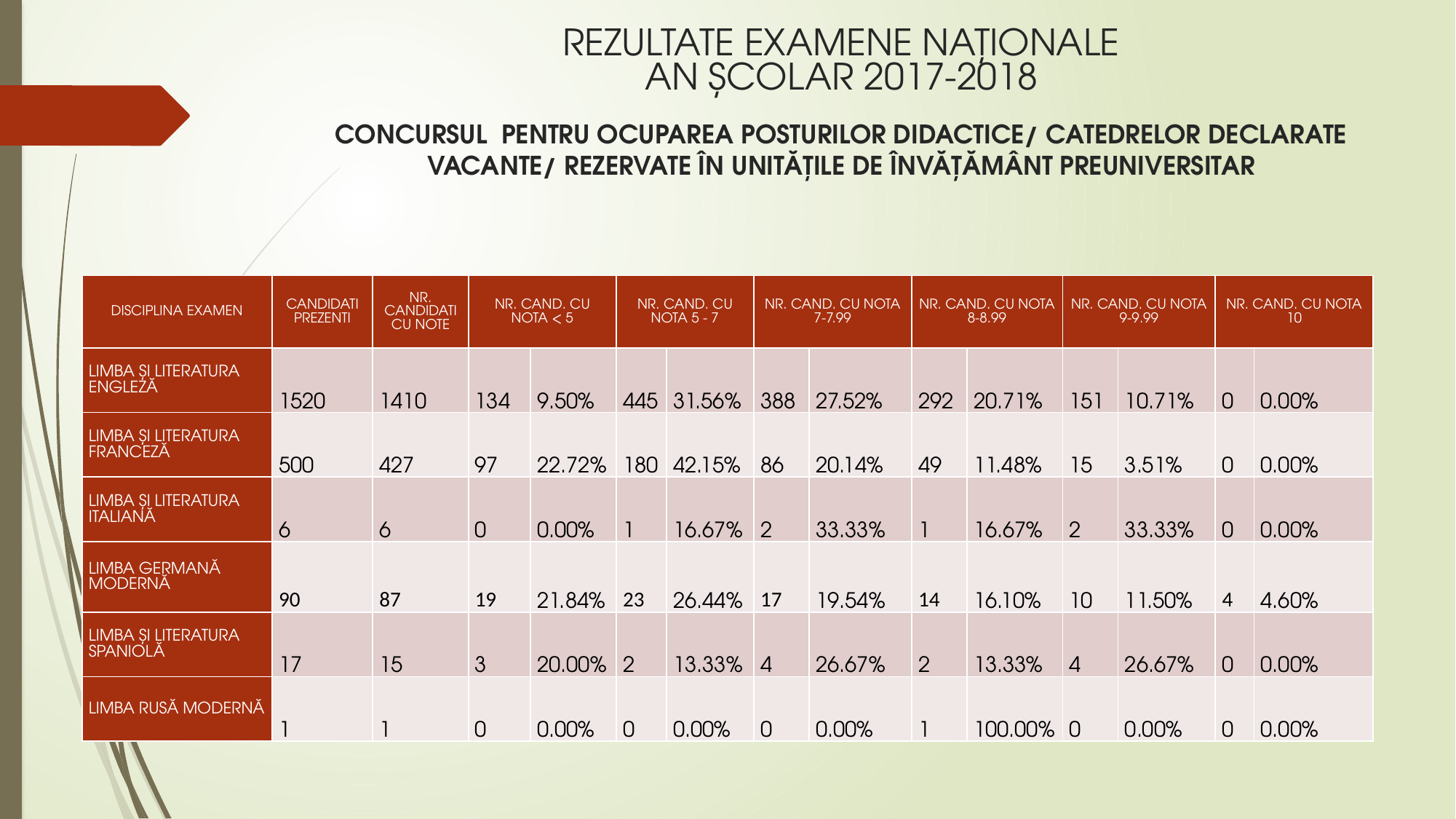

REZULTATE EXAMENE NAȚIONALE
AN ȘCOLAR 2017-2018
# CONCURSUL  PENTRU OCUPAREA POSTURILOR DIDACTICE/ CATEDRELOR DECLARATE VACANTE/ REZERVATE ÎN UNITĂȚILE DE ÎNVĂȚĂMÂNT PREUNIVERSITAR
| DISCIPLINA EXAMEN | CANDIDATI PREZENTI | NR. CANDIDATI CU NOTE | NR. CAND. CU NOTA < 5 |  | NR. CAND. CU NOTA 5 - 7 |  | NR. CAND. CU NOTA 7-7.99 |  | NR. CAND. CU NOTA 8-8.99 |  | NR. CAND. CU NOTA 9-9.99 |  | NR. CAND. CU NOTA 10 |  |
| --- | --- | --- | --- | --- | --- | --- | --- | --- | --- | --- | --- | --- | --- | --- |
| LIMBA ȘI LITERATURA ENGLEZĂ | 1520 | 1410 | 134 | 9.50% | 445 | 31.56% | 388 | 27.52% | 292 | 20.71% | 151 | 10.71% | 0 | 0.00% |
| LIMBA ȘI LITERATURA FRANCEZĂ | 500 | 427 | 97 | 22.72% | 180 | 42.15% | 86 | 20.14% | 49 | 11.48% | 15 | 3.51% | 0 | 0.00% |
| LIMBA ȘI LITERATURA ITALIANĂ | 6 | 6 | 0 | 0.00% | 1 | 16.67% | 2 | 33.33% | 1 | 16.67% | 2 | 33.33% | 0 | 0.00% |
| LIMBA GERMANĂ MODERNĂ | 90 | 87 | 19 | 21.84% | 23 | 26.44% | 17 | 19.54% | 14 | 16.10% | 10 | 11.50% | 4 | 4.60% |
| LIMBA ȘI LITERATURA SPANIOLĂ | 17 | 15 | 3 | 20.00% | 2 | 13.33% | 4 | 26.67% | 2 | 13.33% | 4 | 26.67% | 0 | 0.00% |
| LIMBA RUSĂ MODERNĂ | 1 | 1 | 0 | 0.00% | 0 | 0.00% | 0 | 0.00% | 1 | 100.00% | 0 | 0.00% | 0 | 0.00% |